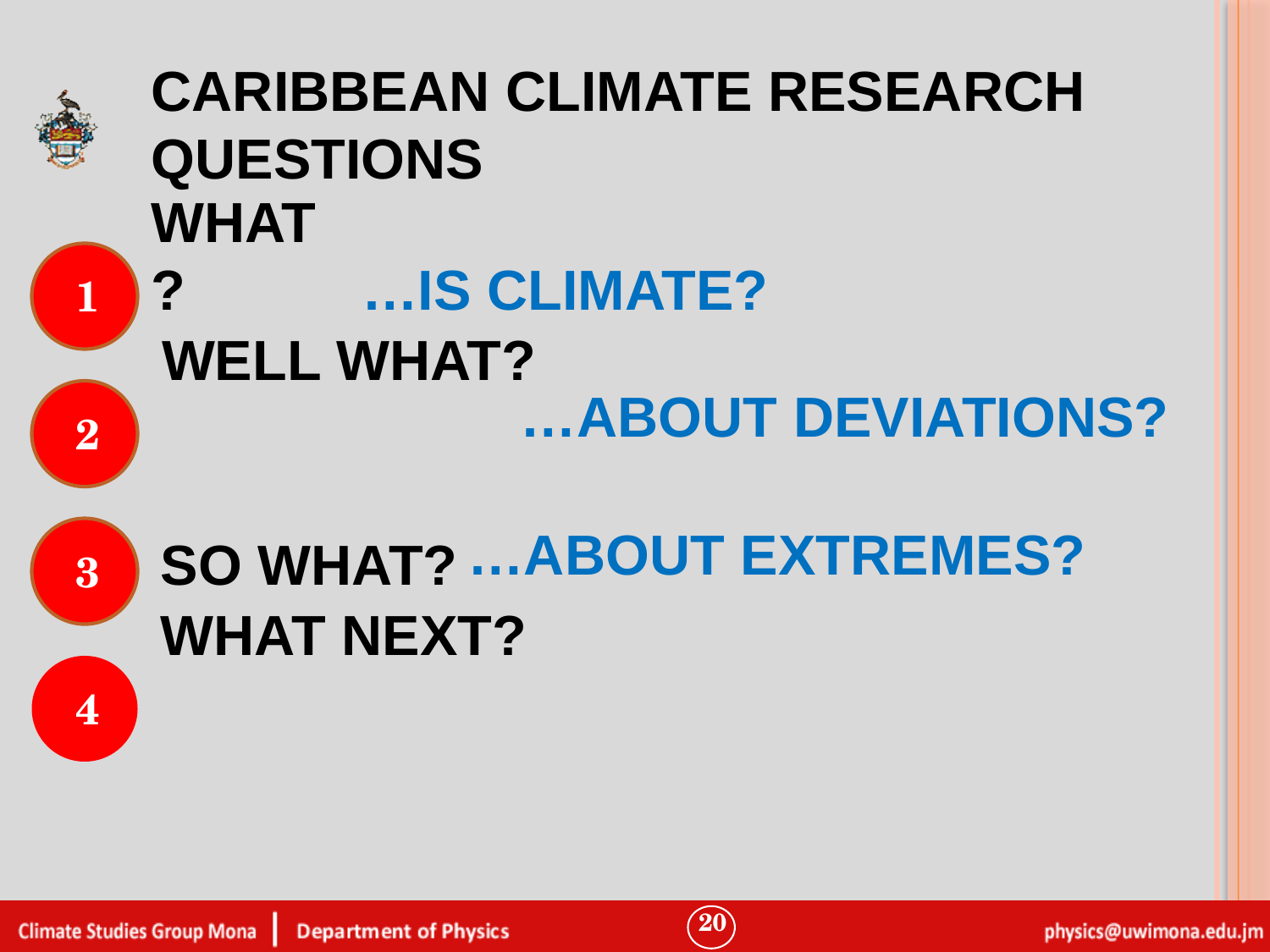

Caribbean Climate Research questions
# What?
…is climate?

1
…about deviations?
Well What?

2
…about extremes?
So What?

3
What Next?

4
20